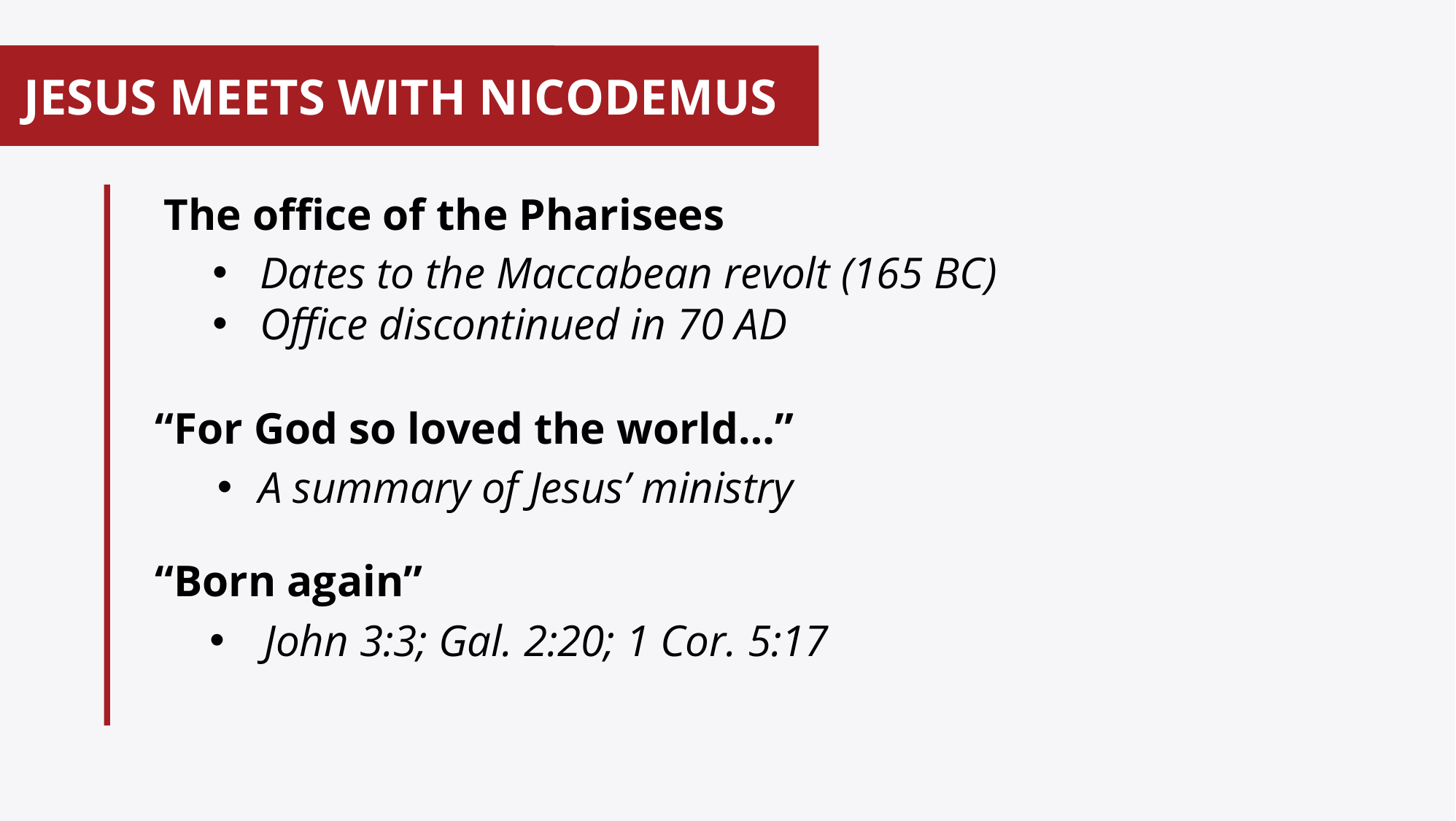

# JESUS MEETS WITH NICODEMUS

“For God so loved the world…”
A summary of Jesus’ ministry

“Born again”
John 3:3; Gal. 2:20; 1 Cor. 5:17
The office of the Pharisees

Dates to the Maccabean revolt (165 BC)
Office discontinued in 70 AD